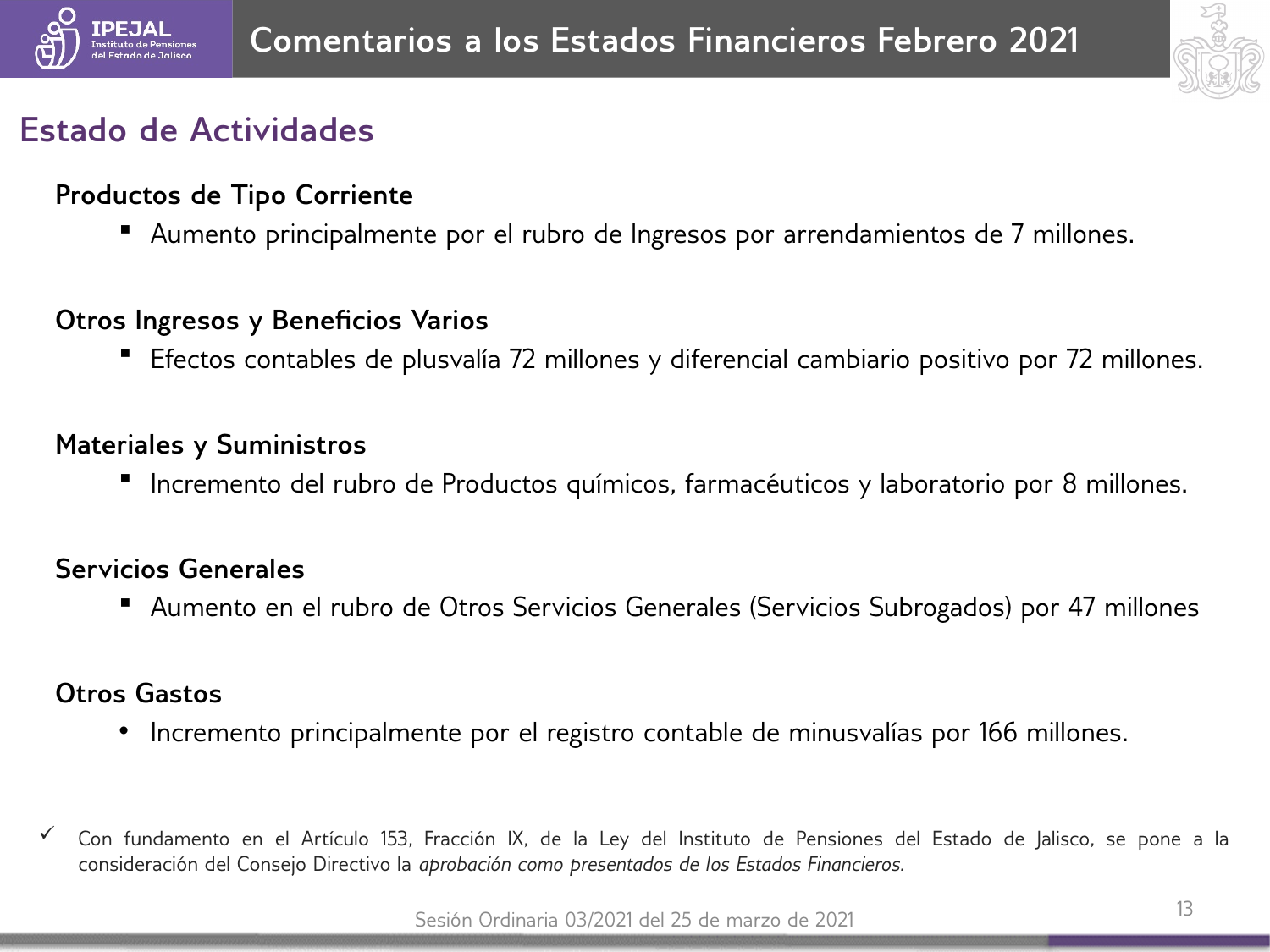

Comentarios a los Estados Financieros Febrero 2021
Estado de Actividades
Productos de Tipo Corriente
Aumento principalmente por el rubro de Ingresos por arrendamientos de 7 millones.
Otros Ingresos y Beneficios Varios
Efectos contables de plusvalía 72 millones y diferencial cambiario positivo por 72 millones.
Materiales y Suministros
Incremento del rubro de Productos químicos, farmacéuticos y laboratorio por 8 millones.
Servicios Generales
Aumento en el rubro de Otros Servicios Generales (Servicios Subrogados) por 47 millones
Otros Gastos
Incremento principalmente por el registro contable de minusvalías por 166 millones.

Con fundamento en el Artículo 153, Fracción IX, de la Ley del Instituto de Pensiones del Estado de Jalisco, se pone a la consideración del Consejo Directivo la aprobación como presentados de los Estados Financieros.
13
Sesión Ordinaria 03/2021 del 25 de marzo de 2021